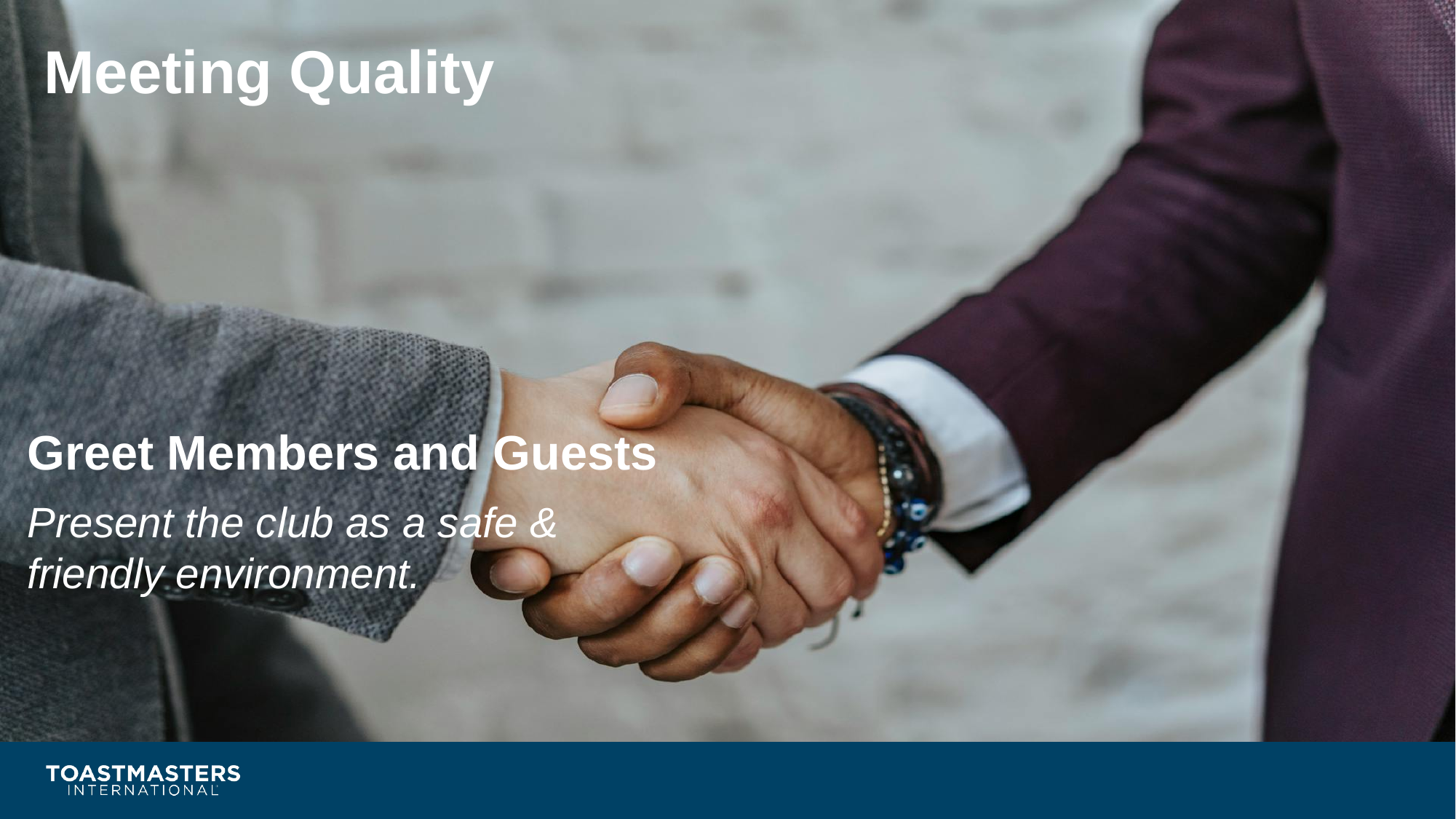

# Meeting Quality
Greet Members and Guests
Present the club as a safe & friendly environment.